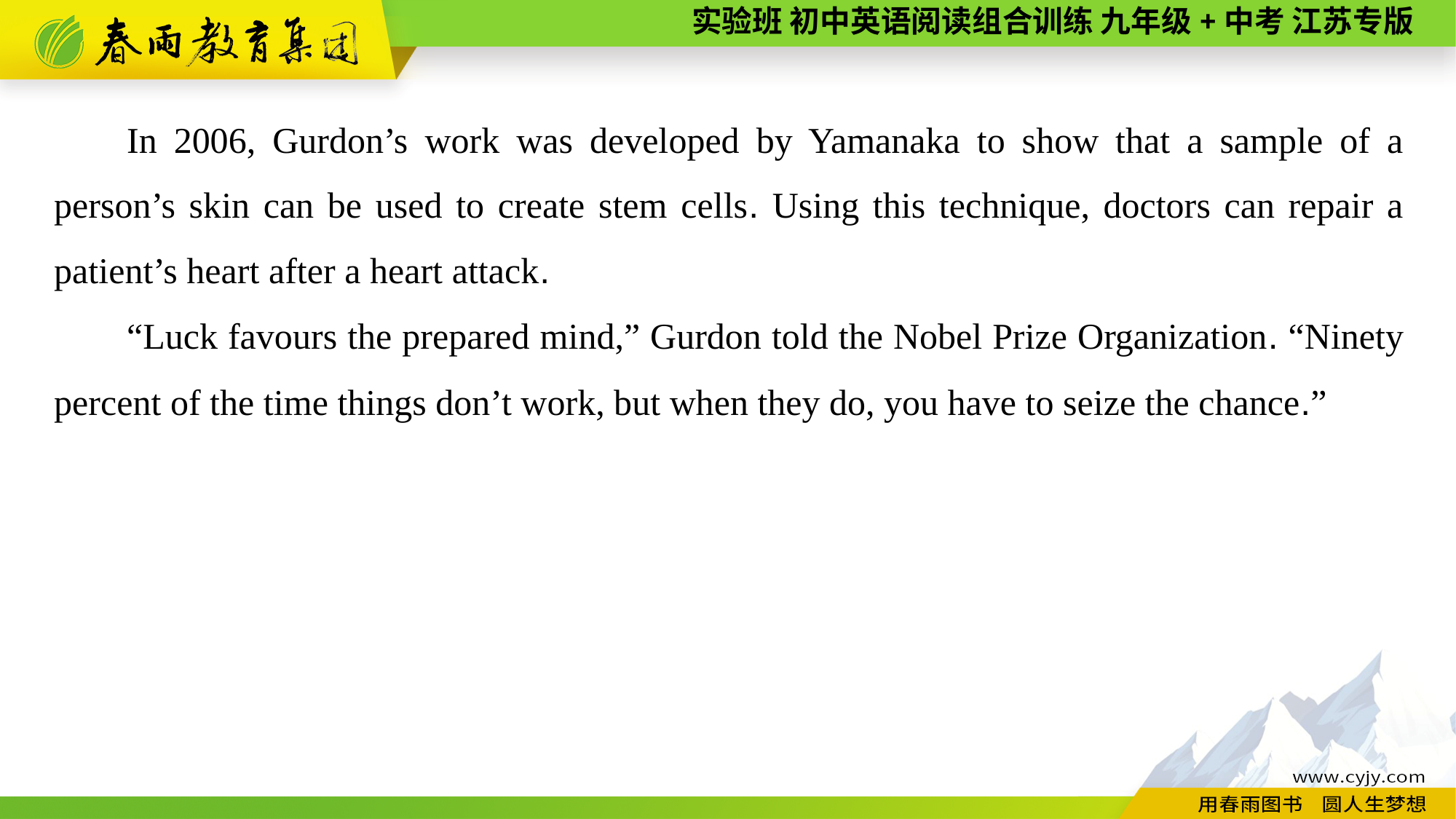

In 2006, Gurdon’s work was developed by Yamanaka to show that a sample of a person’s skin can be used to create stem cells. Using this technique, doctors can repair a patient’s heart after a heart attack.
“Luck favours the prepared mind,” Gurdon told the Nobel Prize Organization. “Ninety percent of the time things don’t work, but when they do, you have to seize the chance.”